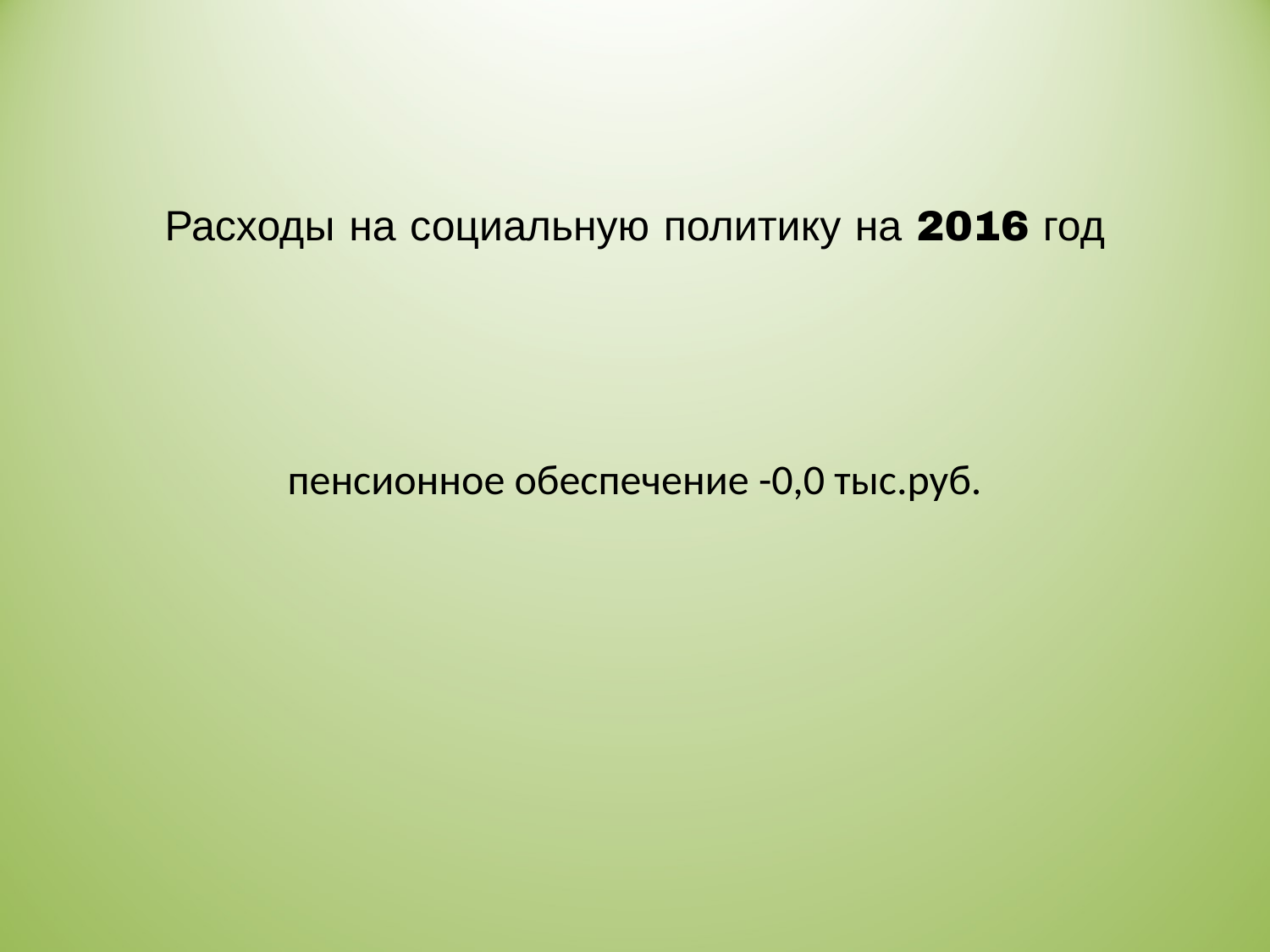

Расходы на социальную политику на 2016 год
пенсионное обеспечение -0,0 тыс.руб.